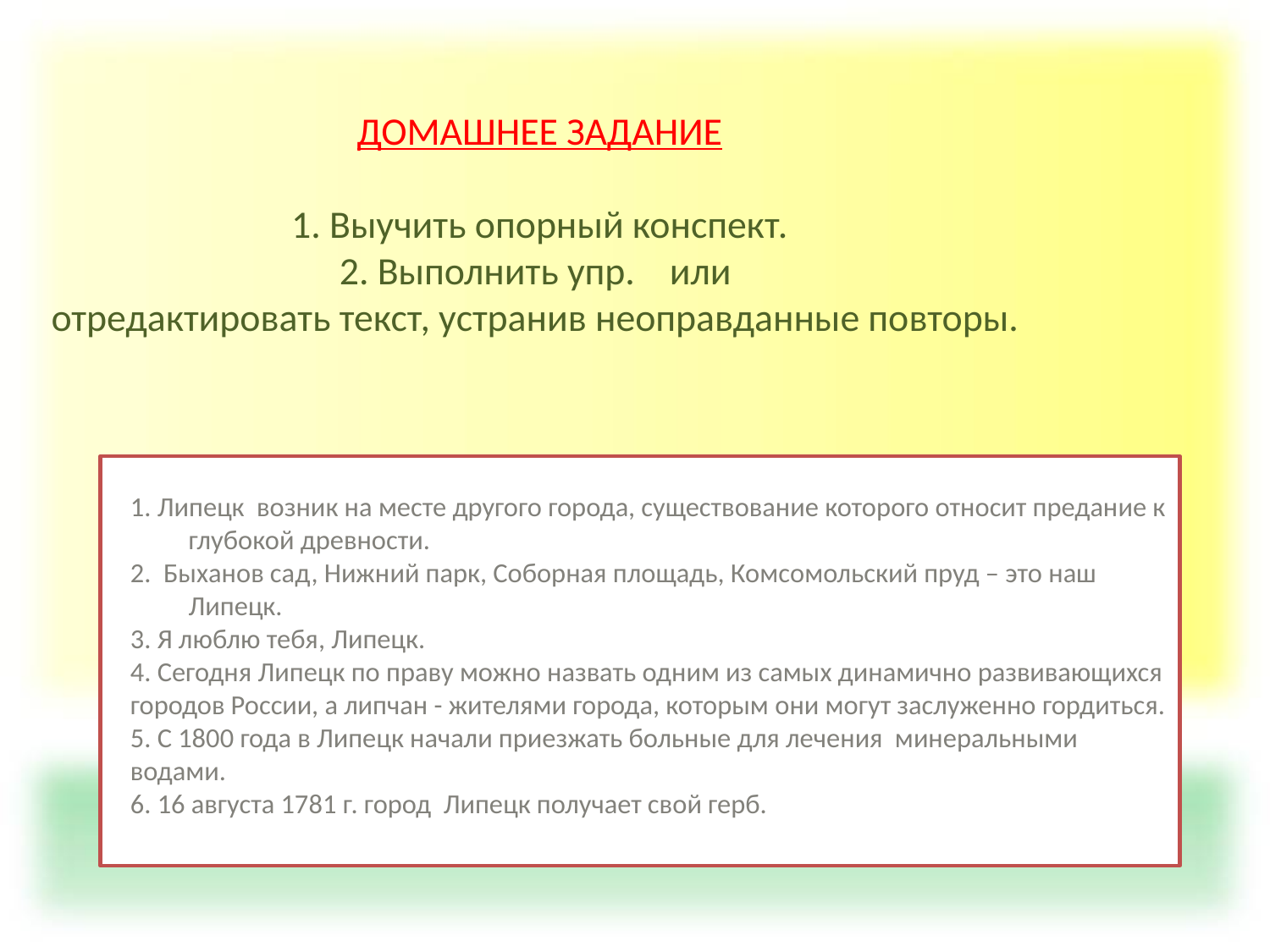

ДОМАШНЕЕ ЗАДАНИЕ
1. Выучить опорный конспект.
2. Выполнить упр.    или
отредактировать текст, устранив неоправданные повторы.

1. Липецк  возник на месте другого города, существование которого относит предание к глубокой древности.
2.  Быханов сад, Нижний парк, Соборная площадь, Комсомольский пруд – это наш Липецк.
3. Я люблю тебя, Липецк.
4. Сегодня Липецк по праву можно назвать одним из самых динамично развивающихся городов России, а липчан - жителями города, которым они могут заслуженно гордиться.
5. С 1800 года в Липецк начали приезжать больные для лечения  минеральными водами.
6. 16 августа 1781 г. город  Липецк получает свой герб.